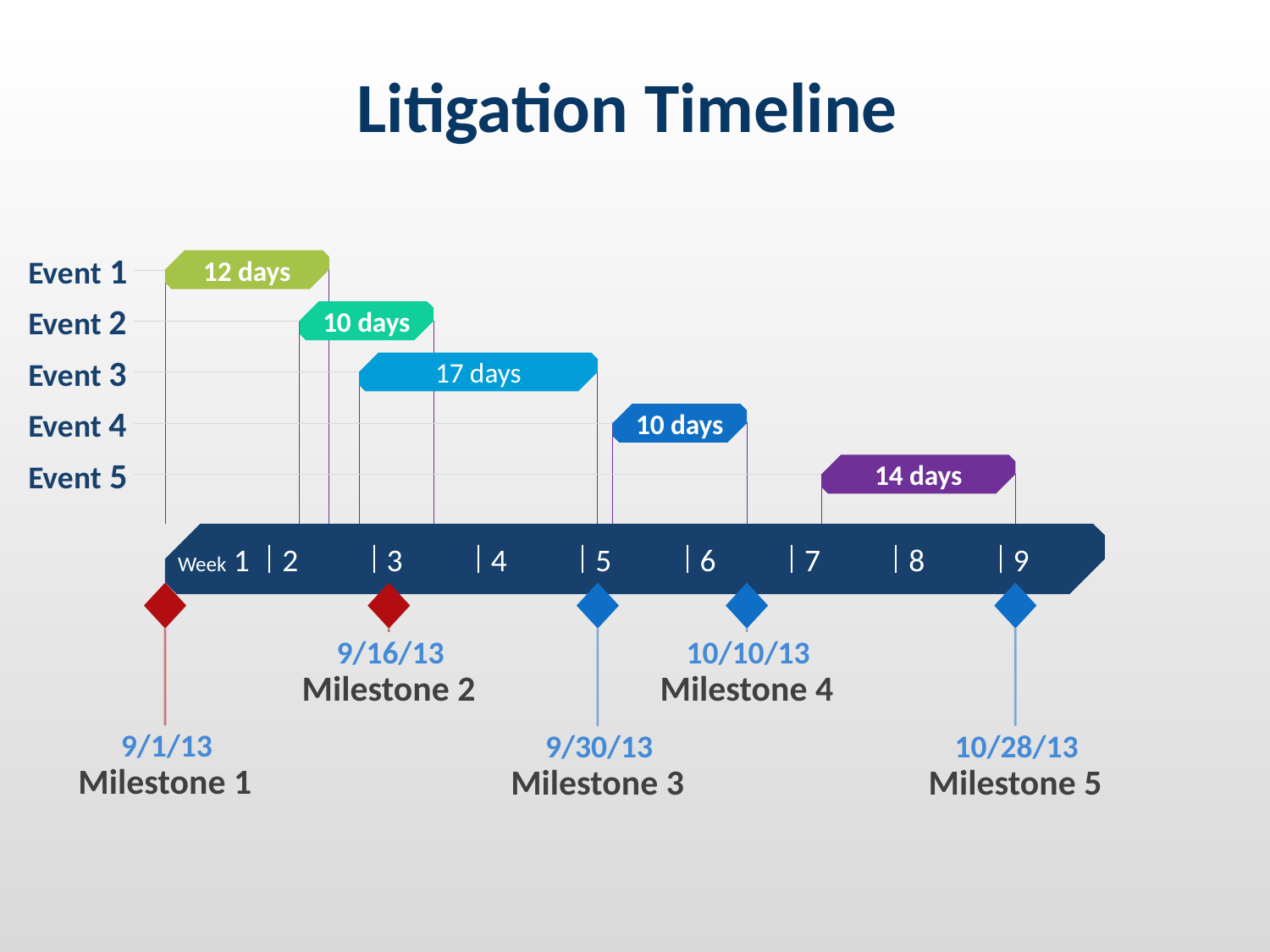

Litigation Timeline
Event 1
12 days

Event 2
10 days

Event 3
17 days

Event 4
10 days

Event 5
14 days

Week 1
2
3
4
5
6
7
8
9

9/16/13
10/10/13
Milestone 2
Milestone 4
9/1/13
9/30/13
10/28/13
Milestone 1
Milestone 3
Milestone 5